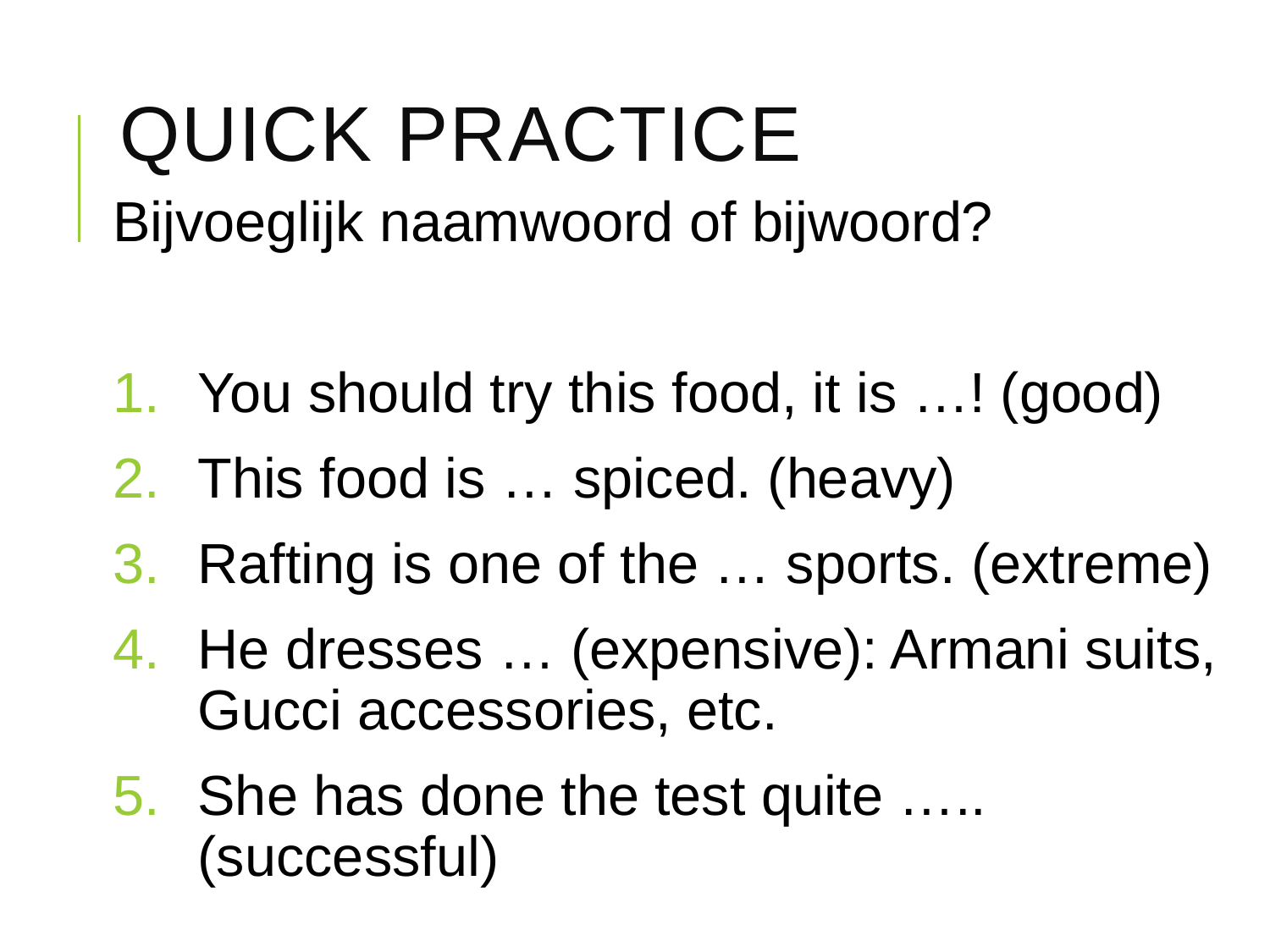

# Quick practice
Bijvoeglijk naamwoord of bijwoord?

You should try this food, it is …! (good)
This food is … spiced. (heavy)
Rafting is one of the … sports. (extreme)
He dresses … (expensive): Armani suits, Gucci accessories, etc.
She has done the test quite ….. (successful)